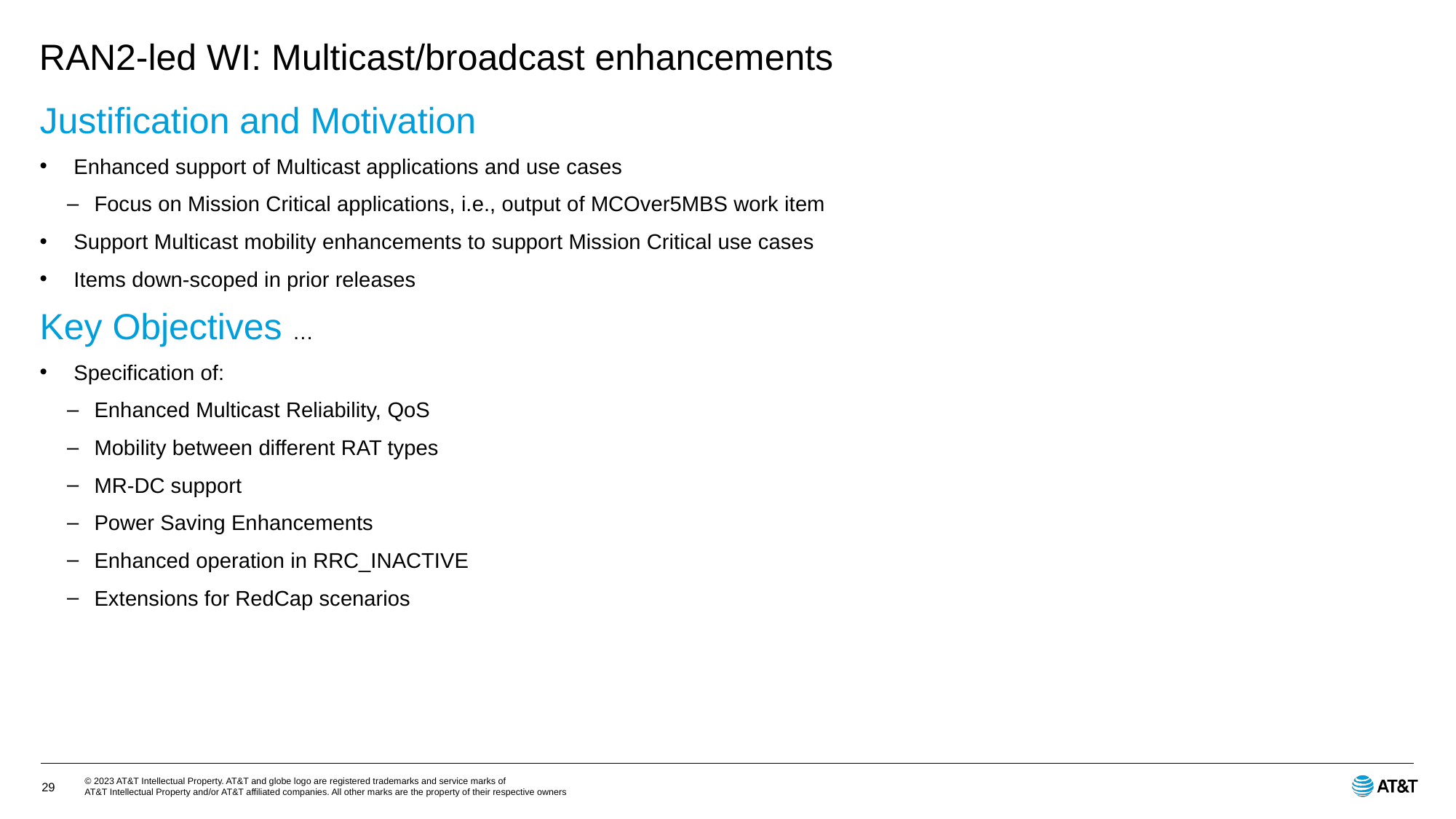

# RAN2-led WI: Multicast/broadcast enhancements
Justification and Motivation
Enhanced support of Multicast applications and use cases
Focus on Mission Critical applications, i.e., output of MCOver5MBS work item
Support Multicast mobility enhancements to support Mission Critical use cases
Items down-scoped in prior releases
Key Objectives …
Specification of:
Enhanced Multicast Reliability, QoS
Mobility between different RAT types
MR-DC support
Power Saving Enhancements
Enhanced operation in RRC_INACTIVE
Extensions for RedCap scenarios

29
© 2023 AT&T Intellectual Property. AT&T and globe logo are registered trademarks and service marks of
AT&T Intellectual Property and/or AT&T affiliated companies. All other marks are the property of their respective owners